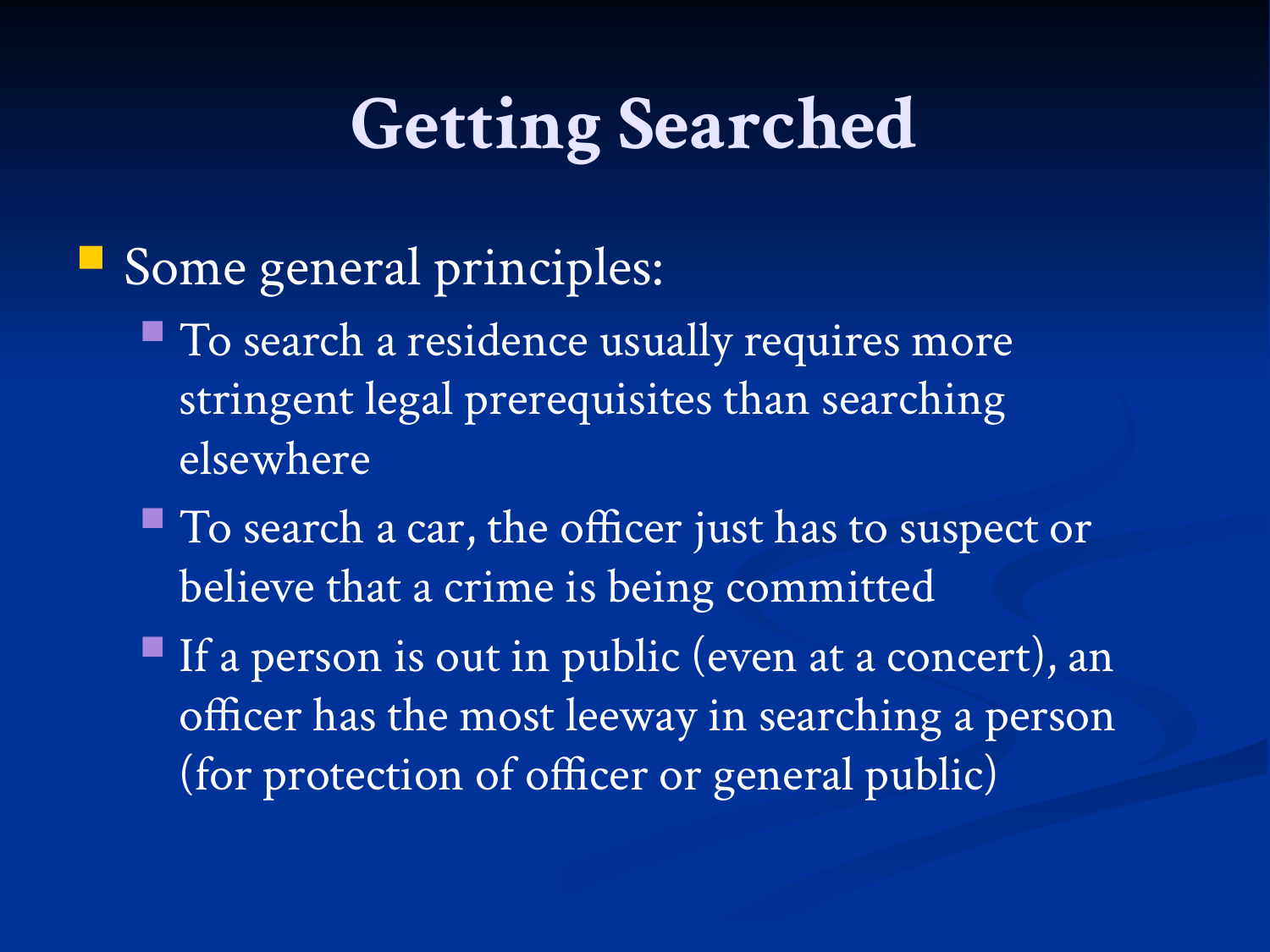

# Getting Searched
Some general principles:
To search a residence usually requires more stringent legal prerequisites than searching elsewhere
To search a car, the officer just has to suspect or believe that a crime is being committed
If a person is out in public (even at a concert), an officer has the most leeway in searching a person (for protection of officer or general public)